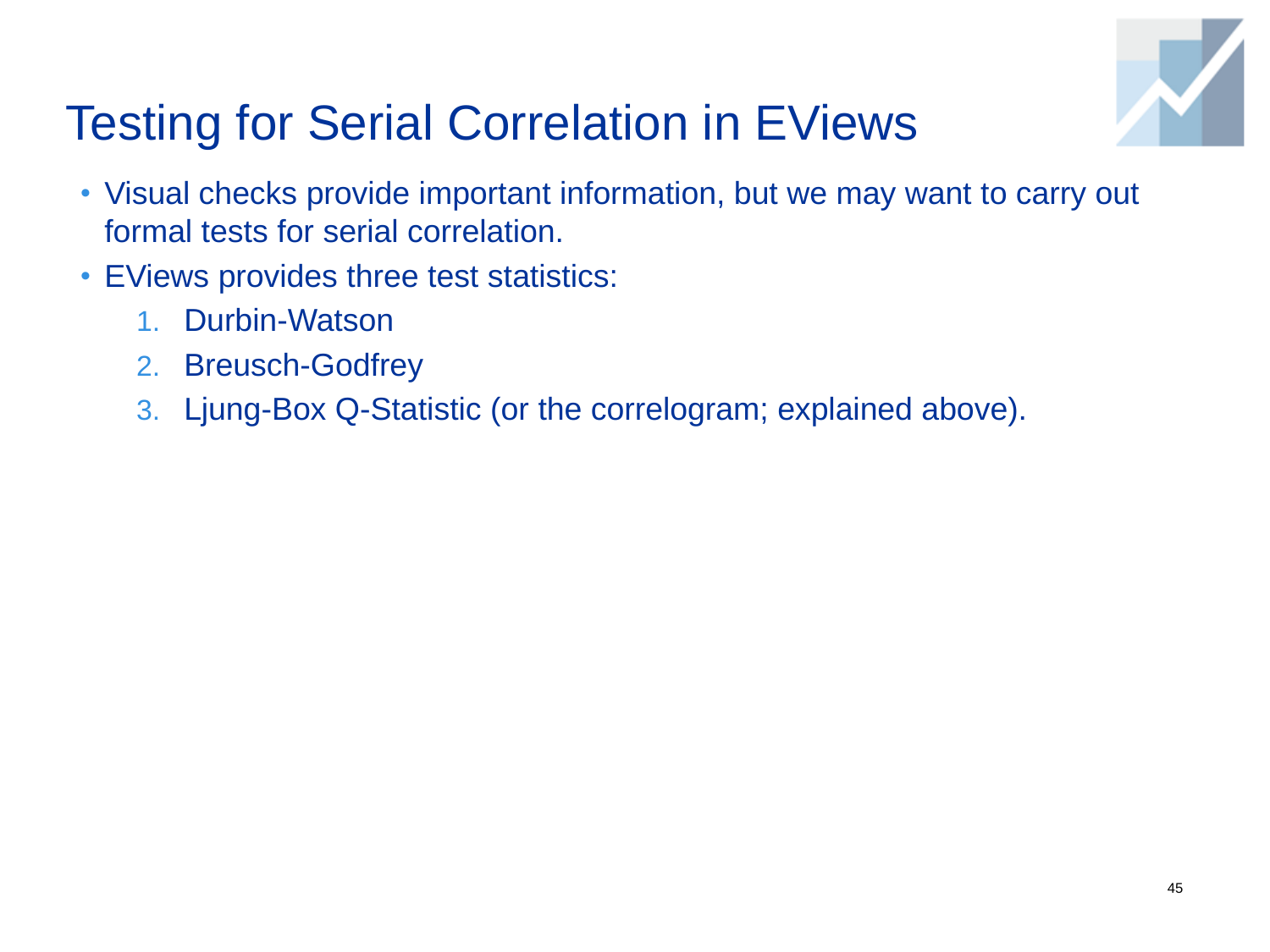

# Testing for Serial Correlation in EViews
Visual checks provide important information, but we may want to carry out formal tests for serial correlation.
EViews provides three test statistics:
Durbin-Watson
Breusch-Godfrey
Ljung-Box Q-Statistic (or the correlogram; explained above).

45